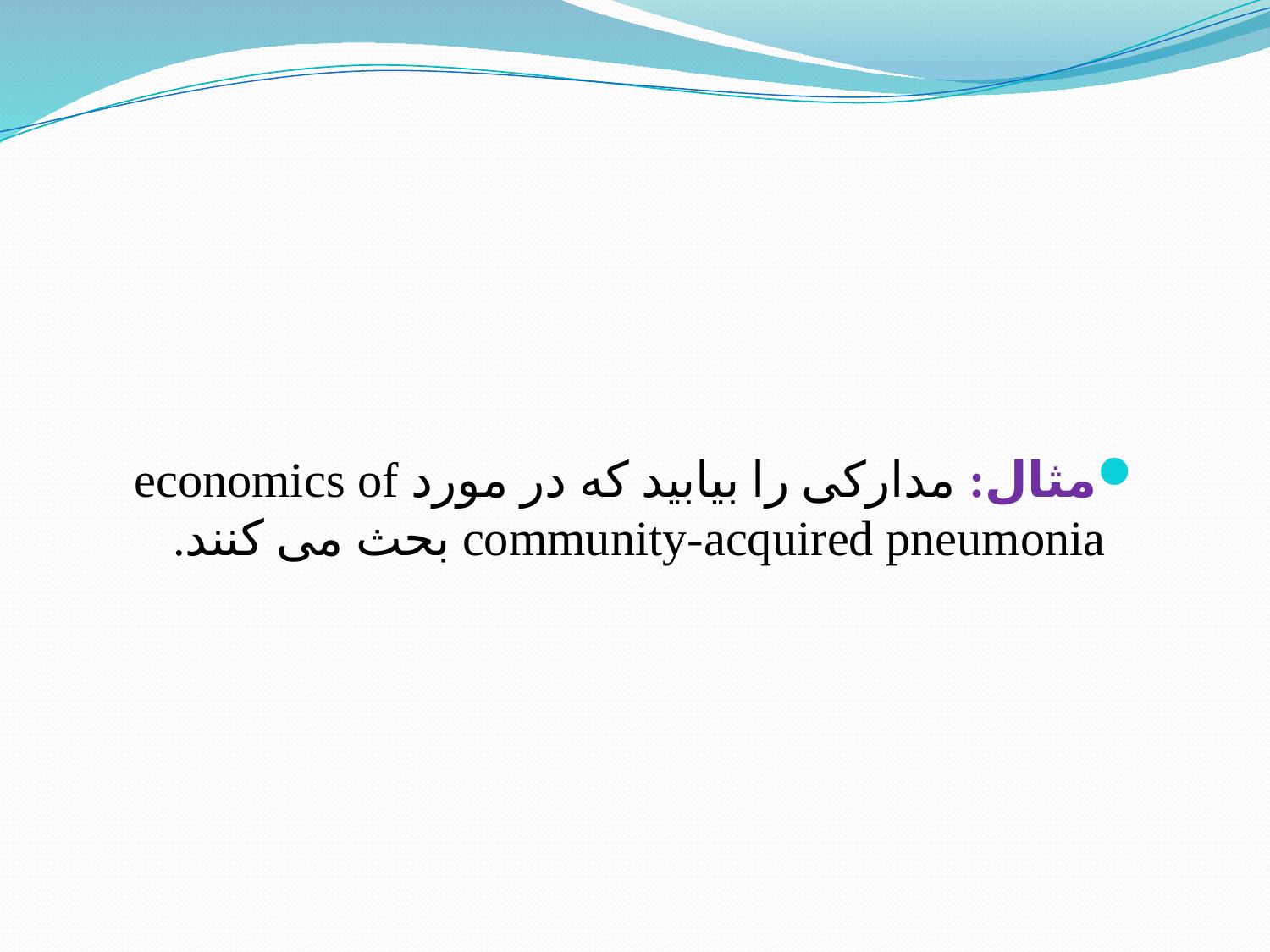

#
مثال: مدارکی را بیابید که در مورد economics of community-acquired pneumonia بحث می کنند.